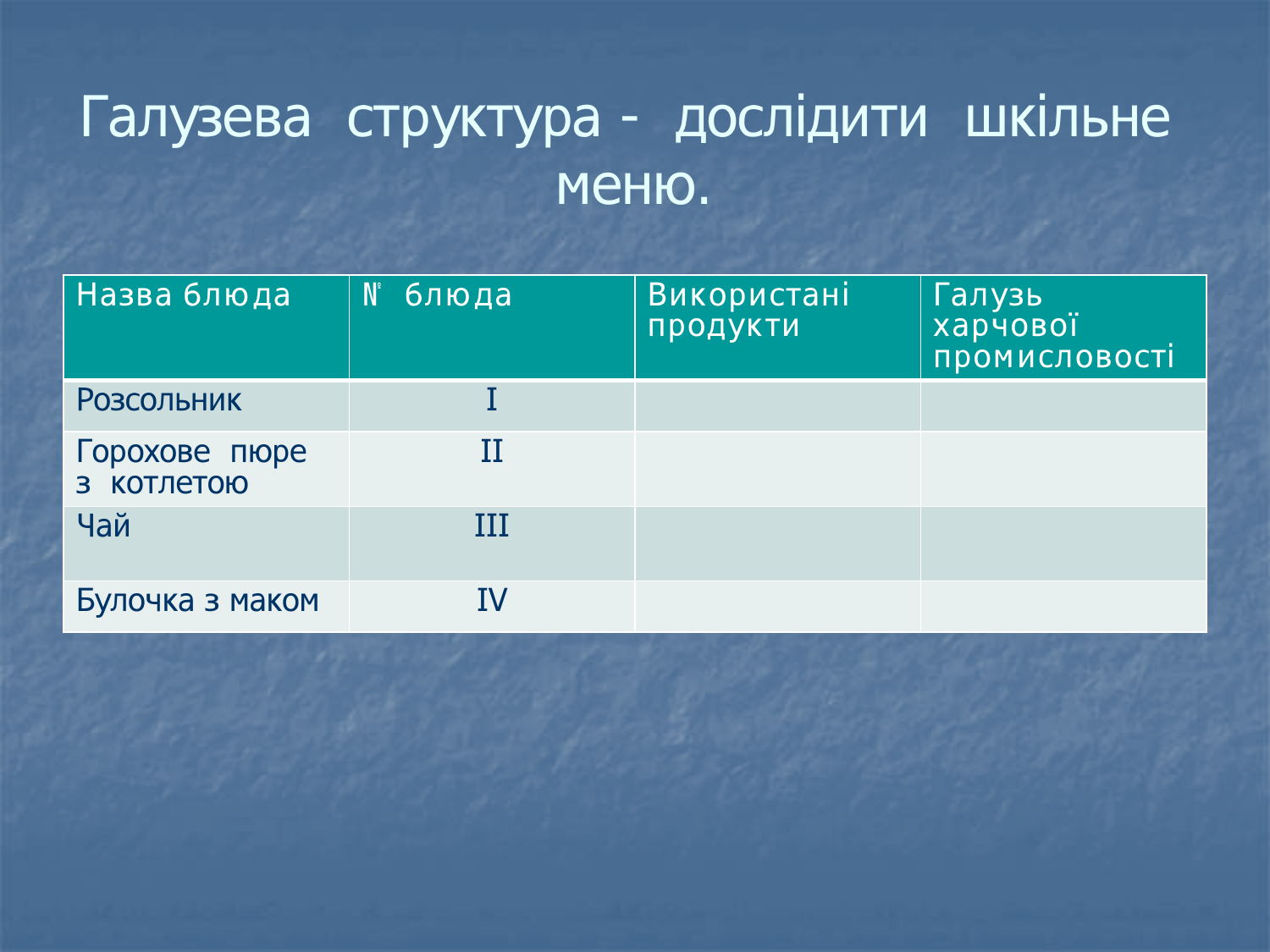

# Галузева  структура -  дослідити  шкільне  меню.
| Назва блюда | № блюда | Використані продукти | Галузь харчової промисловості |
| --- | --- | --- | --- |
| Розсольник | I |  |  |
| Горохове пюре з котлетою | II |  |  |
| Чай | III |  |  |
| Булочка з маком | IV |  |  |